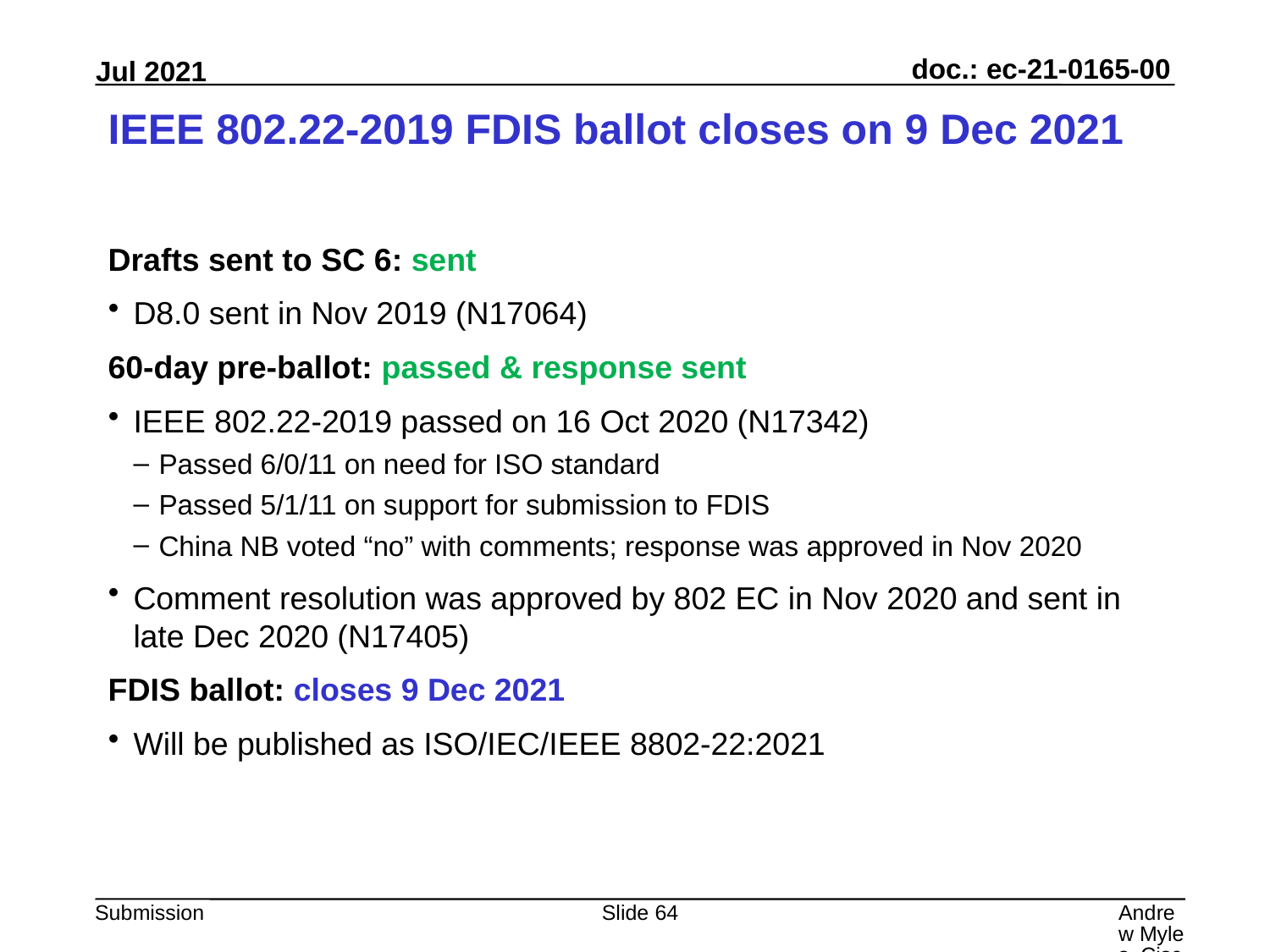

# IEEE 802.22-2019 FDIS ballot closes on 9 Dec 2021
Drafts sent to SC 6: sent
D8.0 sent in Nov 2019 (N17064)
60-day pre-ballot: passed & response sent
IEEE 802.22-2019 passed on 16 Oct 2020 (N17342)
Passed 6/0/11 on need for ISO standard
Passed 5/1/11 on support for submission to FDIS
China NB voted “no” with comments; response was approved in Nov 2020
Comment resolution was approved by 802 EC in Nov 2020 and sent in late Dec 2020 (N17405)
FDIS ballot: closes 9 Dec 2021
Will be published as ISO/IEC/IEEE 8802-22:2021

Slide 64
Andrew Myles, Cisco